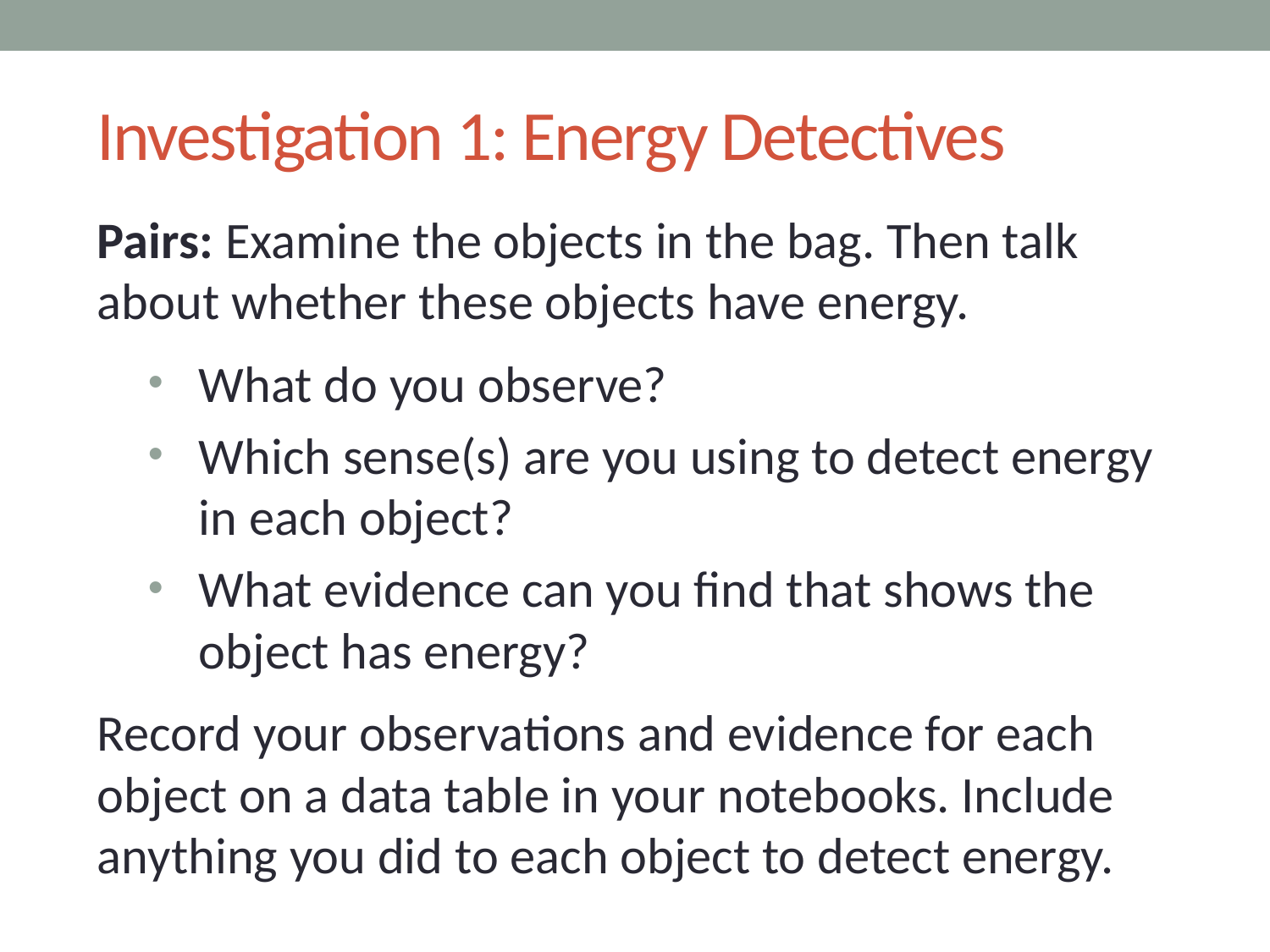

# Investigation 1: Energy Detectives
Pairs: Examine the objects in the bag. Then talk about whether these objects have energy.
What do you observe?
Which sense(s) are you using to detect energy in each object?
What evidence can you find that shows the object has energy?
Record your observations and evidence for each object on a data table in your notebooks. Include anything you did to each object to detect energy.